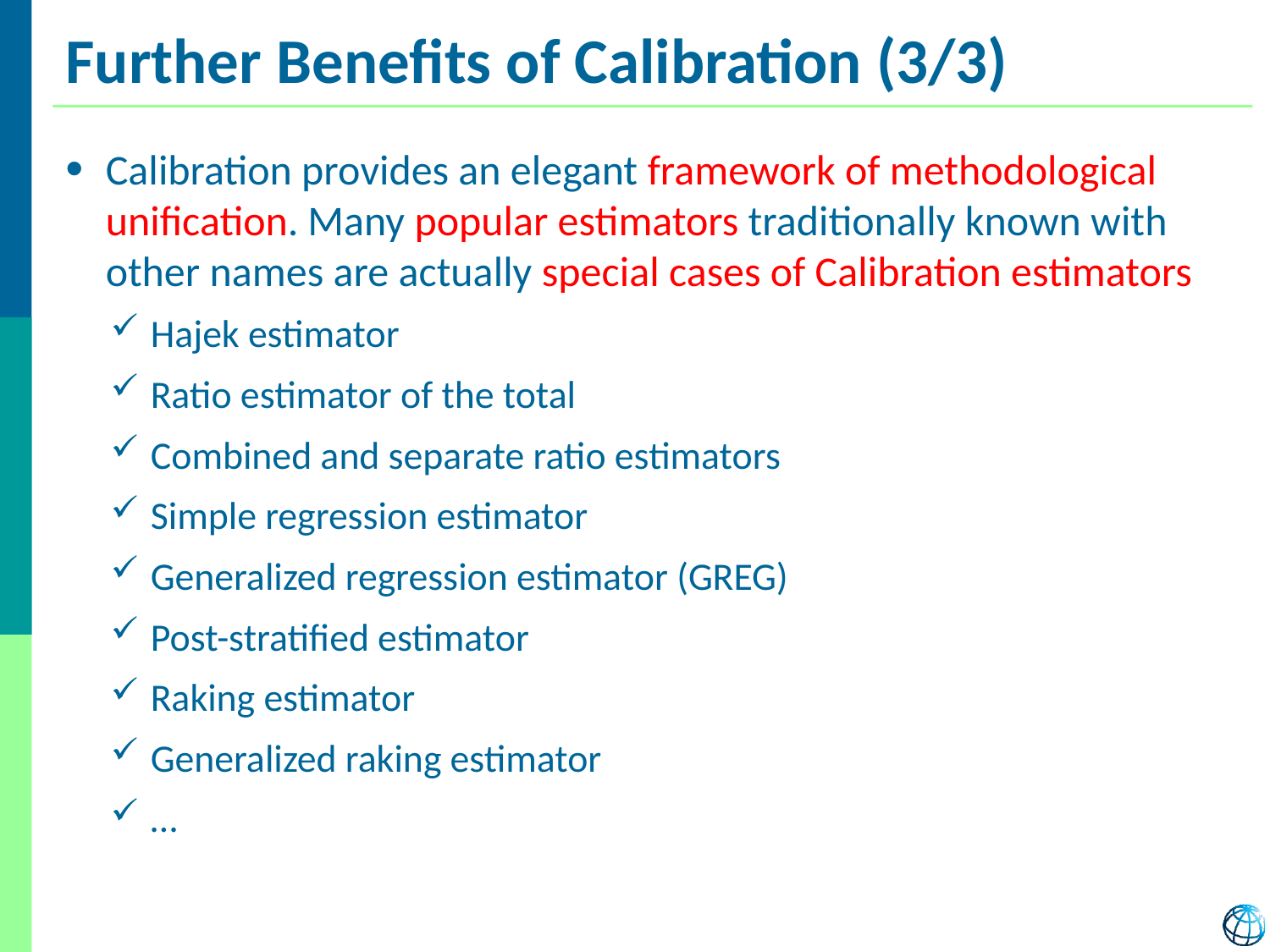

# Further Benefits of Calibration (3/3)
Calibration provides an elegant framework of methodological unification. Many popular estimators traditionally known with other names are actually special cases of Calibration estimators
Hajek estimator
Ratio estimator of the total
Combined and separate ratio estimators
Simple regression estimator
Generalized regression estimator (GREG)
Post-stratified estimator
Raking estimator
Generalized raking estimator
…